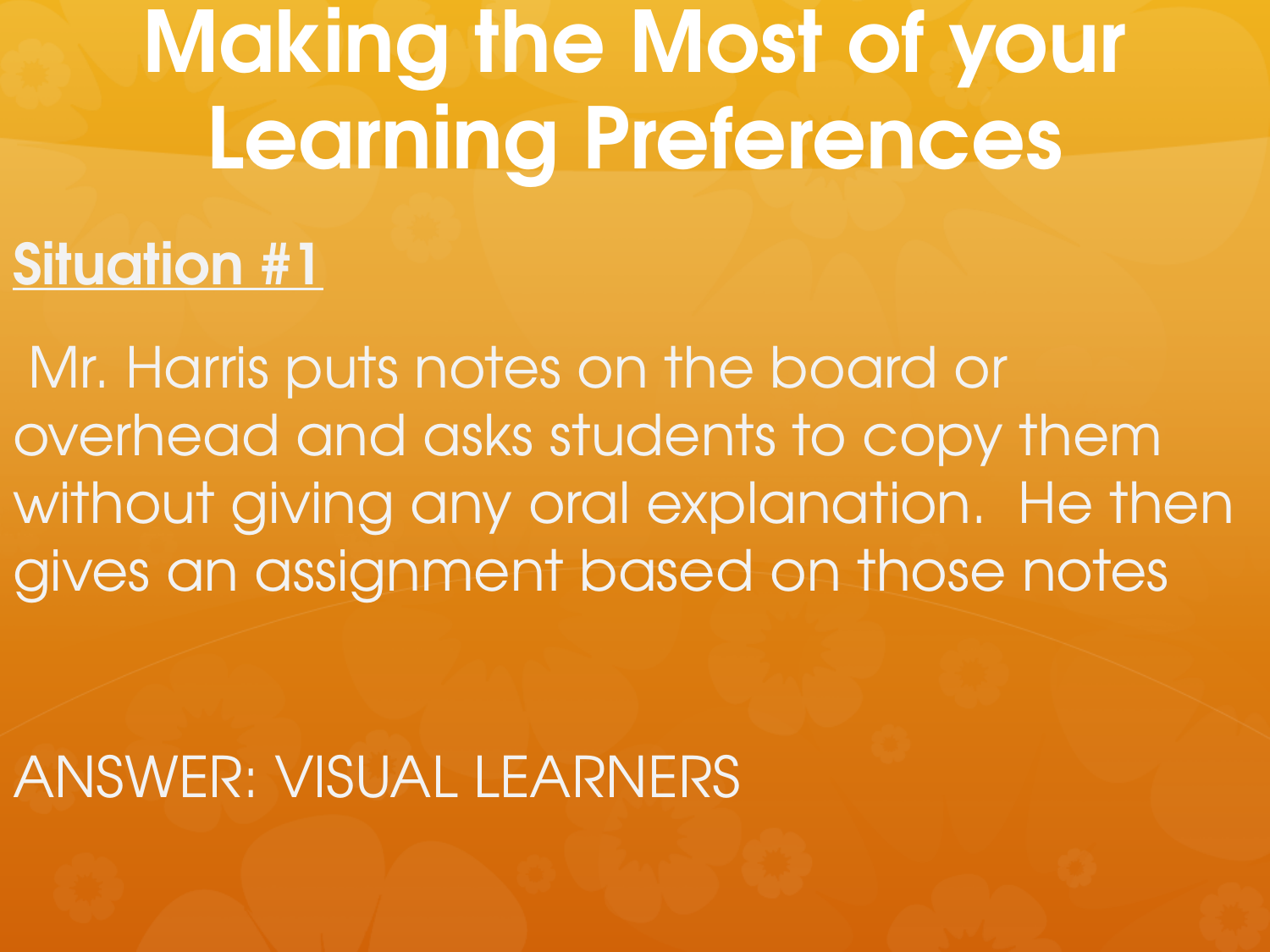

# Making the Most of your Learning Preferences
Situation #1
 Mr. Harris puts notes on the board or overhead and asks students to copy them without giving any oral explanation.  He then gives an assignment based on those notes

ANSWER: VISUAL LEARNERS